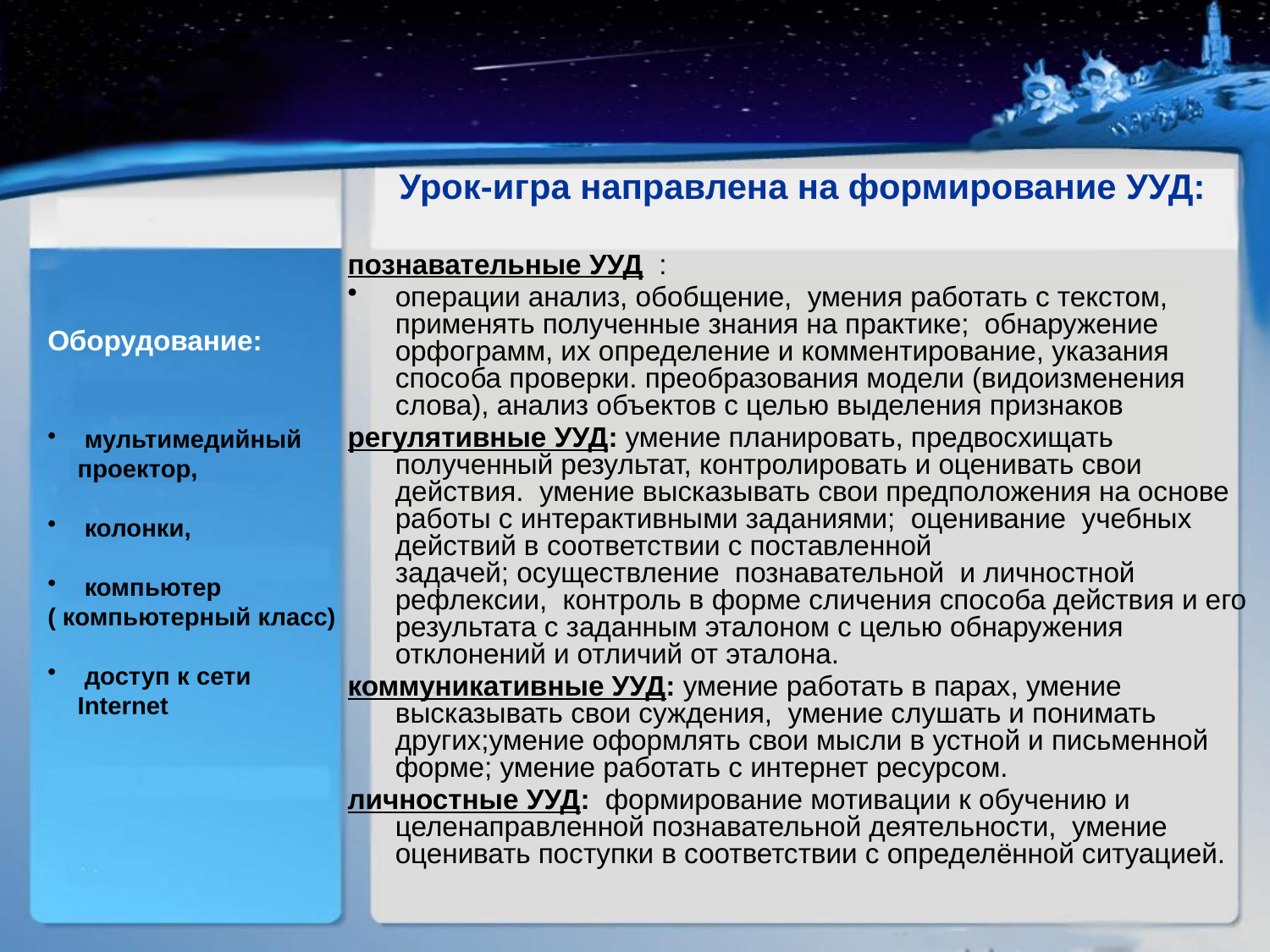

Урок-игра направлена на формирование УУД:

познавательные УУД  :
операции анализ, обобщение,  умения работать с текстом, применять полученные знания на практике;  обнаружение орфограмм, их определение и комментирование, указания способа проверки. преобразования модели (видоизменения слова), анализ объектов с целью выделения признаков
регулятивные УУД: умение планировать, предвосхищать полученный результат, контролировать и оценивать свои действия.  умение высказывать свои предположения на основе работы с интерактивными заданиями;  оценивание  учебных действий в соответствии с поставленной задачей; осуществление  познавательной  и личностной  рефлексии,  контроль в форме сличения способа действия и его результата с заданным эталоном с целью обнаружения отклонений и отличий от эталона.
коммуникативные УУД: умение работать в парах, умение высказывать свои суждения,  умение слушать и понимать других;умение оформлять свои мысли в устной и письменной форме; умение работать с интернет ресурсом.
личностные УУД:  формирование мотивации к обучению и целенаправленной познавательной деятельности,  умение оценивать поступки в соответствии с определённой ситуацией.

Оборудование:

 мультимедийный проектор,

 колонки,

 компьютер
( компьютерный класс)

 доступ к сети Internet